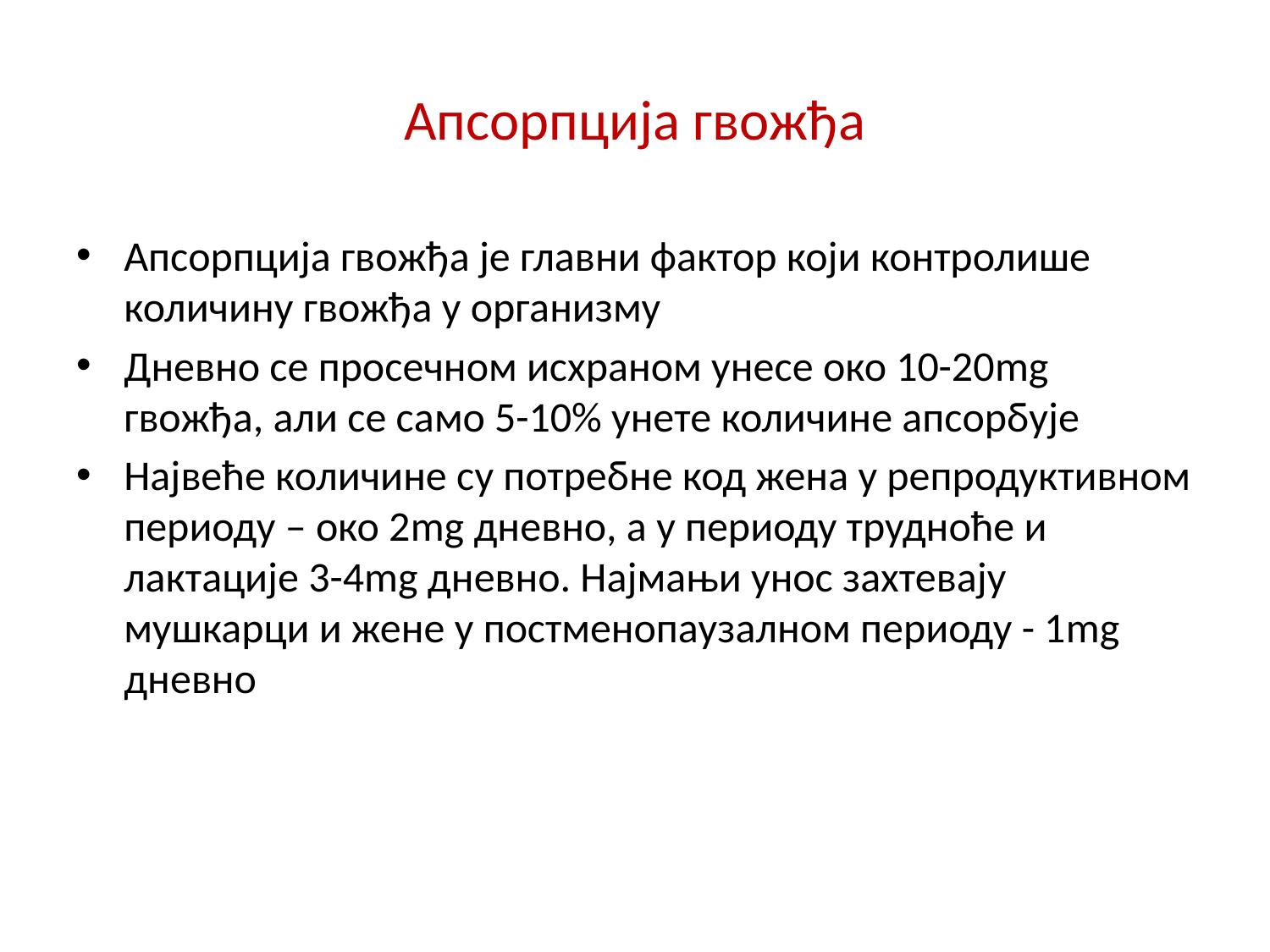

# Aпсорпција гвожђа
Апсорпција гвожђа је главни фактор који контролише количину гвожђа у организму
Дневно се просечном исхраном унесе око 10-20mg гвожђа, али се само 5-10% унете количине апсорбује
Највеће количине су потребне код жена у репродуктивном периоду – око 2mg дневно, а у периоду трудноће и лактације 3-4mg дневно. Најмањи унос захтевају мушкарци и жене у постменопаузалном периоду - 1mg дневно